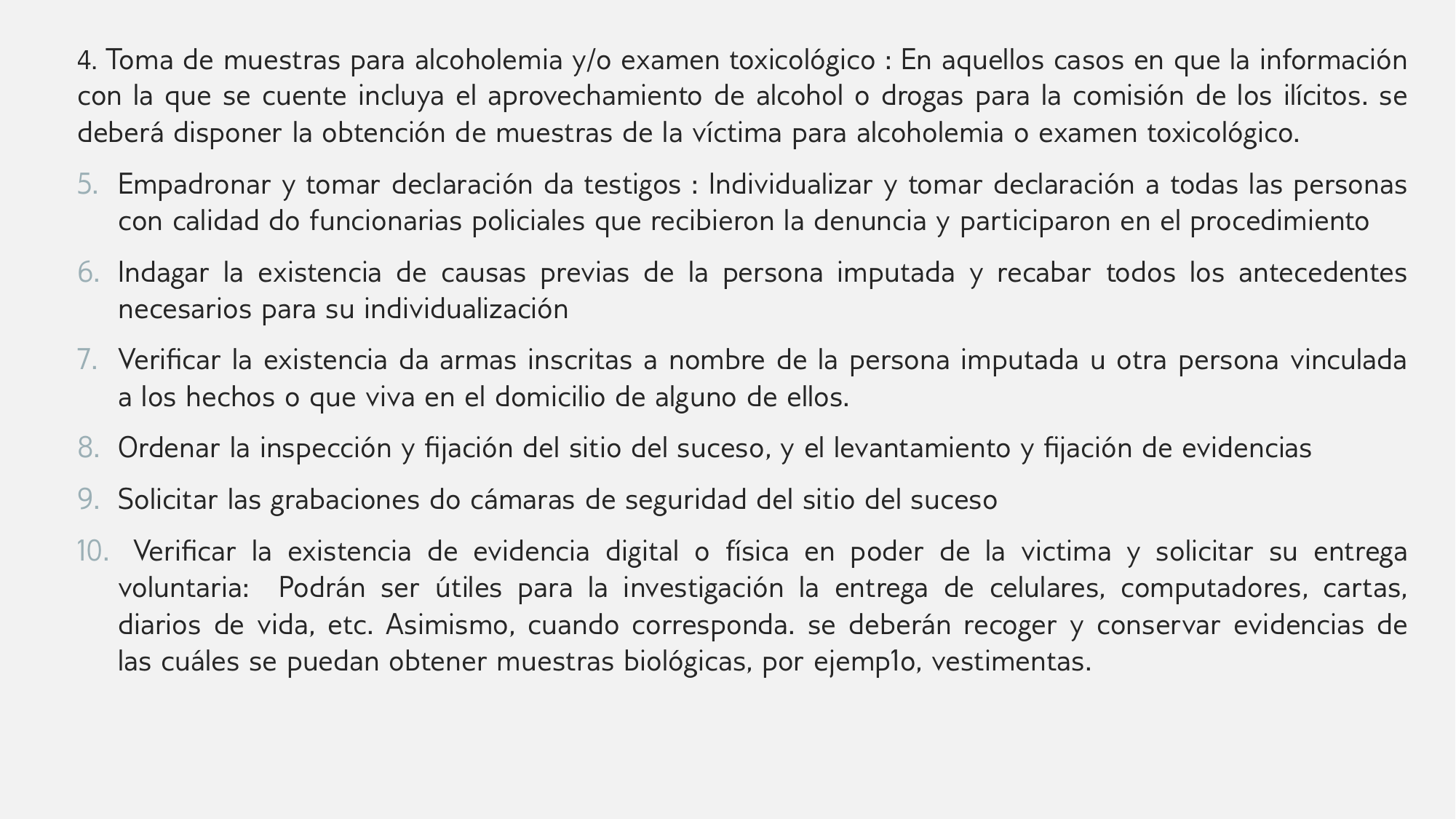

4. Toma de muestras para alcoholemia y/o examen toxicológico : En aquellos casos en que la información con la que se cuente incluya el aprovechamiento de alcohol o drogas para la comisión de los ilícitos. se deberá disponer la obtención de muestras de la víctima para alcoholemia o examen toxicológico.
Empadronar y tomar declaración da testigos : Individualizar y tomar declaración a todas las personas con calidad do funcionarias policiales que recibieron la denuncia y participaron en el procedimiento
Indagar la existencia de causas previas de la persona imputada y recabar todos los antecedentes necesarios para su individualización
Verificar la existencia da armas inscritas a nombre de la persona imputada u otra persona vinculada a los hechos o que viva en el domicilio de alguno de ellos.
Ordenar la inspección y fijación del sitio del suceso, y el levantamiento y fijación de evidencias
Solicitar las grabaciones do cámaras de seguridad del sitio del suceso
 Verificar la existencia de evidencia digital o física en poder de la victima y solicitar su entrega voluntaria:  Podrán ser útiles para la investigación la entrega de celulares, computadores, cartas, diarios de vida, etc. Asimismo, cuando corresponda. se deberán recoger y conservar evidencias de las cuáles se puedan obtener muestras biológicas, por ejemp1o, vestimentas.